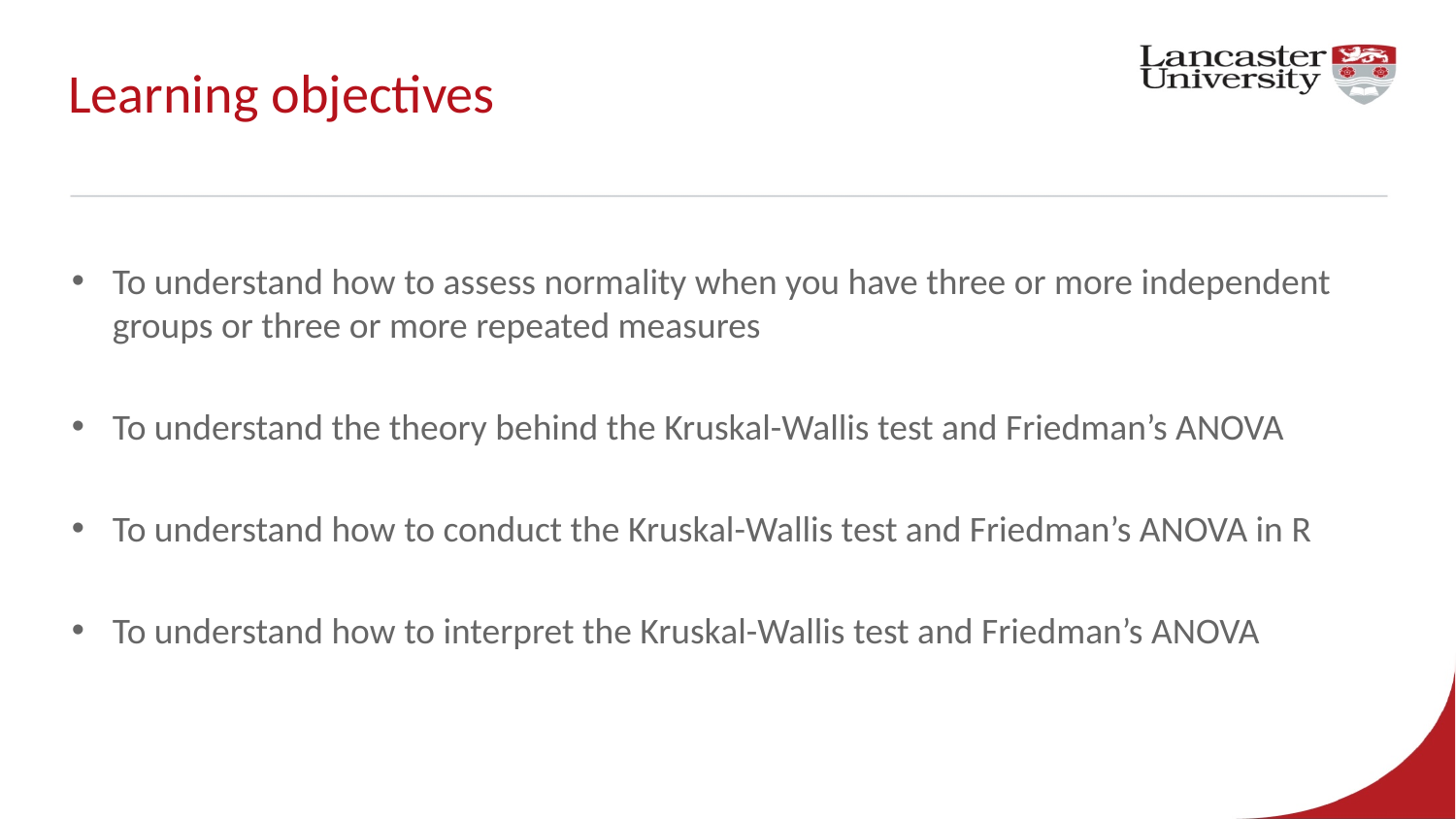

# Learning objectives
To understand how to assess normality when you have three or more independent groups or three or more repeated measures

To understand the theory behind the Kruskal-Wallis test and Friedman’s ANOVA

To understand how to conduct the Kruskal-Wallis test and Friedman’s ANOVA in R

To understand how to interpret the Kruskal-Wallis test and Friedman’s ANOVA